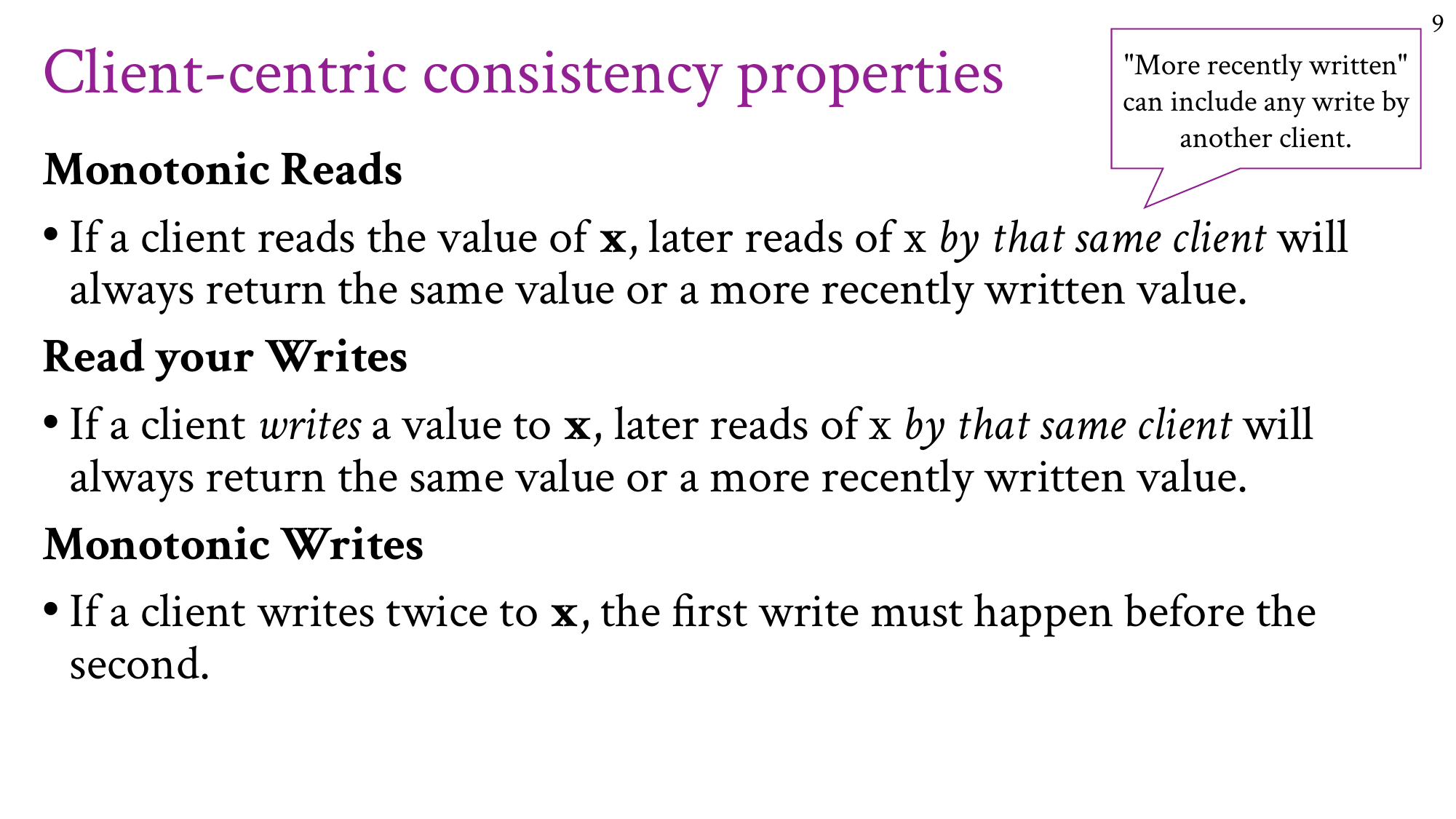

# Client-centric consistency properties
"More recently written" can include any write by another client.
Monotonic Reads
If a client reads the value of x, later reads of x by that same client will always return the same value or a more recently written value.
Read your Writes
If a client writes a value to x, later reads of x by that same client will always return the same value or a more recently written value.
Monotonic Writes
If a client writes twice to x, the first write must happen before the second.